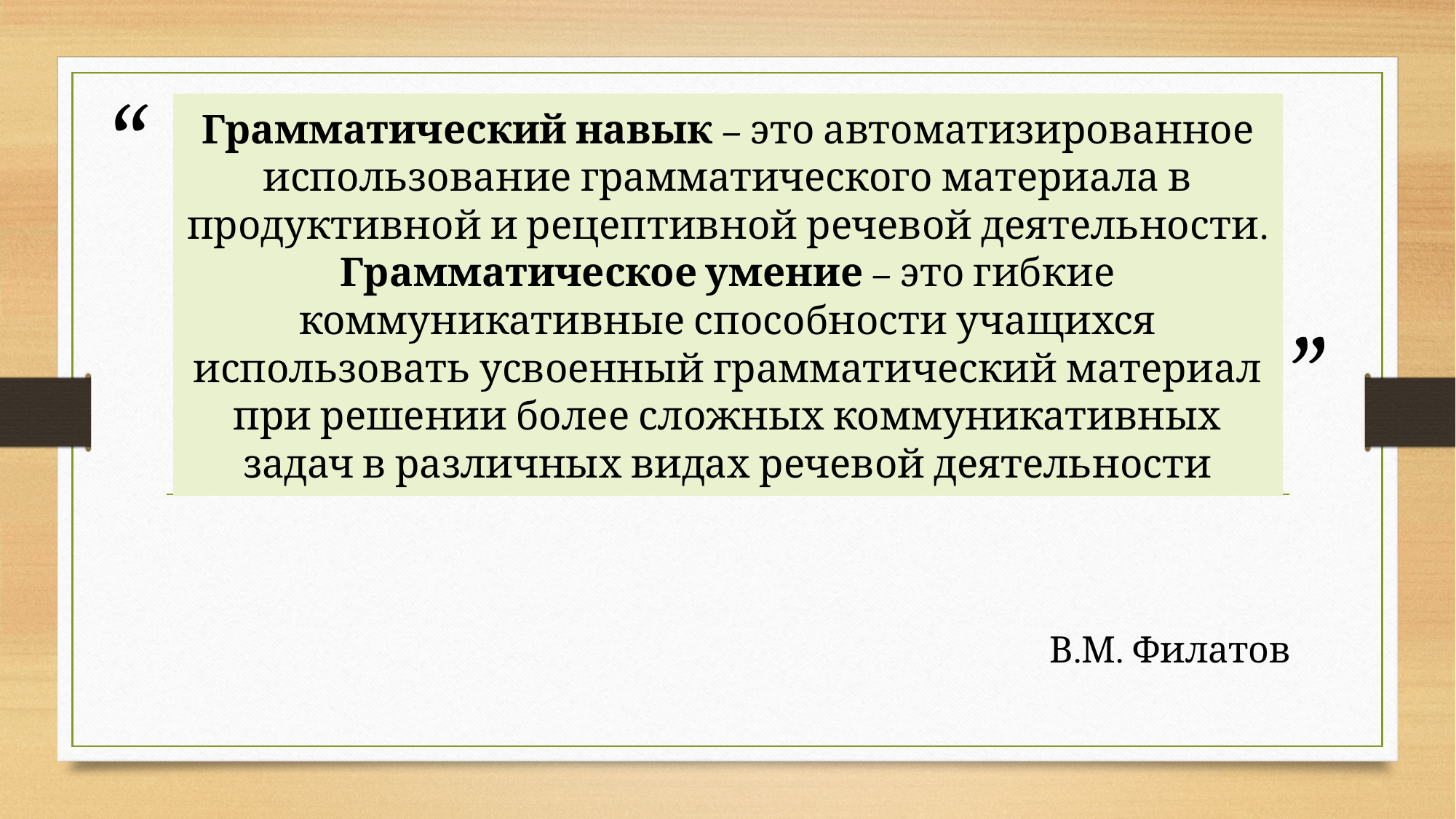

# Грамматический навык – это автоматизированное использование грамматического материала в продуктивной и рецептивной речевой деятельности. Грамматическое умение – это гибкие коммуникативные способности учащихся использовать усвоенный грамматический материал при решении более сложных коммуникативных задач в различных видах речевой деятельности
В.М. Филатов